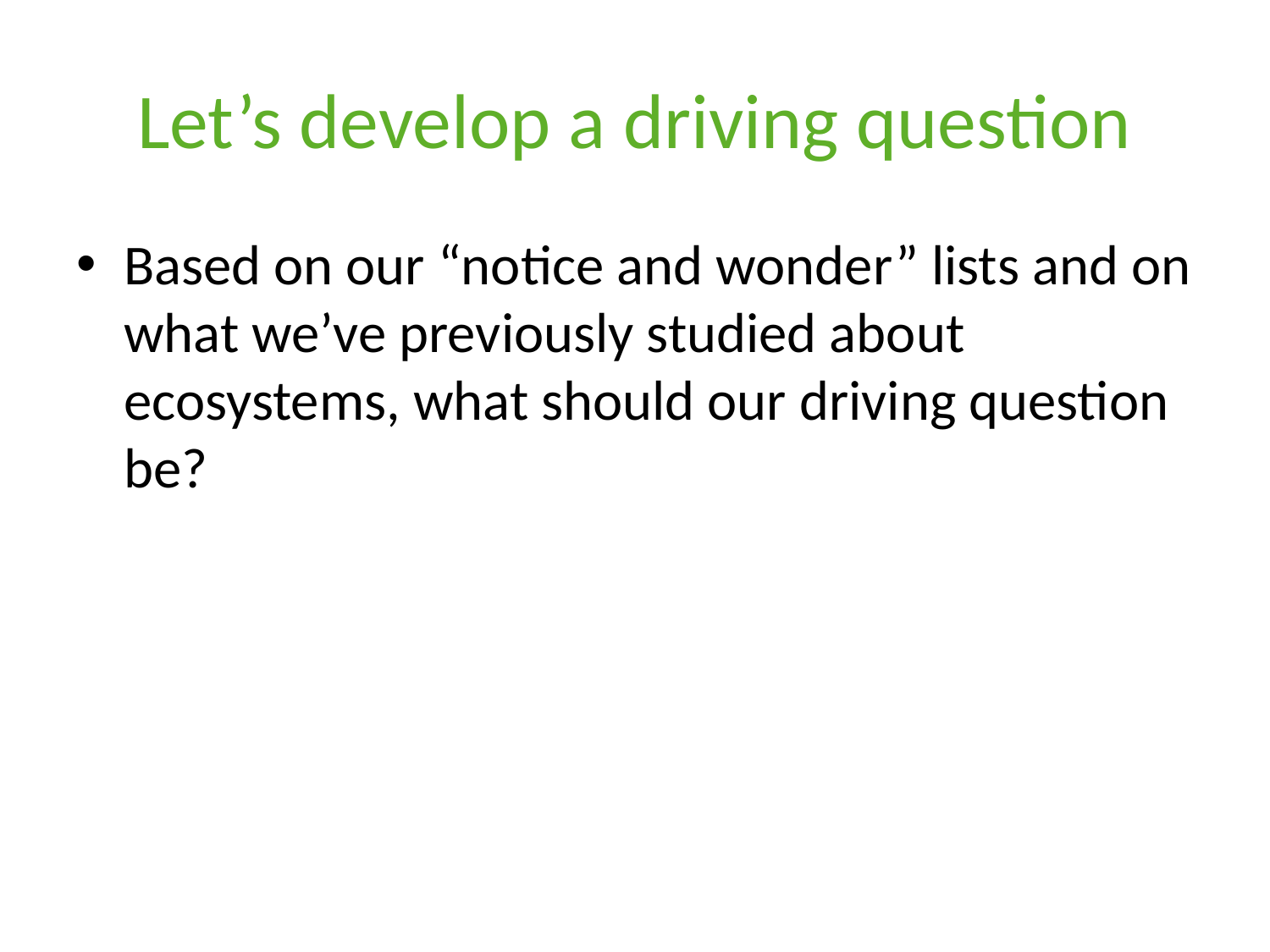

# Let’s develop a driving question
Based on our “notice and wonder” lists and on what we’ve previously studied about ecosystems, what should our driving question be?